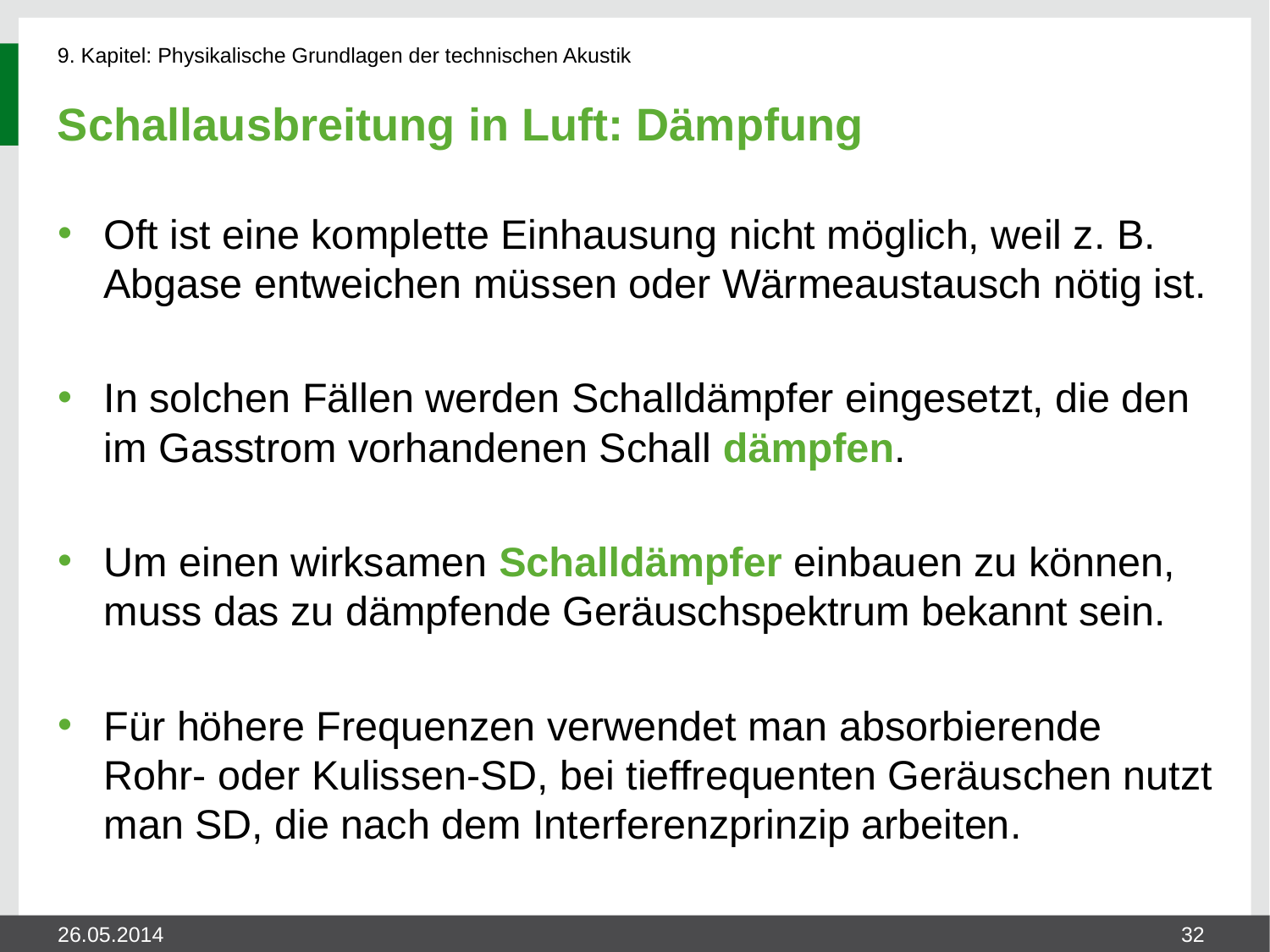

# Schallausbreitung in Luft: Dämpfung
Oft ist eine komplette Einhausung nicht möglich, weil z. B. Abgase entweichen müssen oder Wärmeaustausch nötig ist.

In solchen Fällen werden Schalldämpfer eingesetzt, die den im Gasstrom vorhandenen Schall dämpfen.

Um einen wirksamen Schalldämpfer einbauen zu können, muss das zu dämpfende Geräuschspektrum bekannt sein.

Für höhere Frequenzen verwendet man absorbierende Rohr- oder Kulissen-SD, bei tieffrequenten Geräuschen nutzt man SD, die nach dem Interferenzprinzip arbeiten.
26.05.2014
32